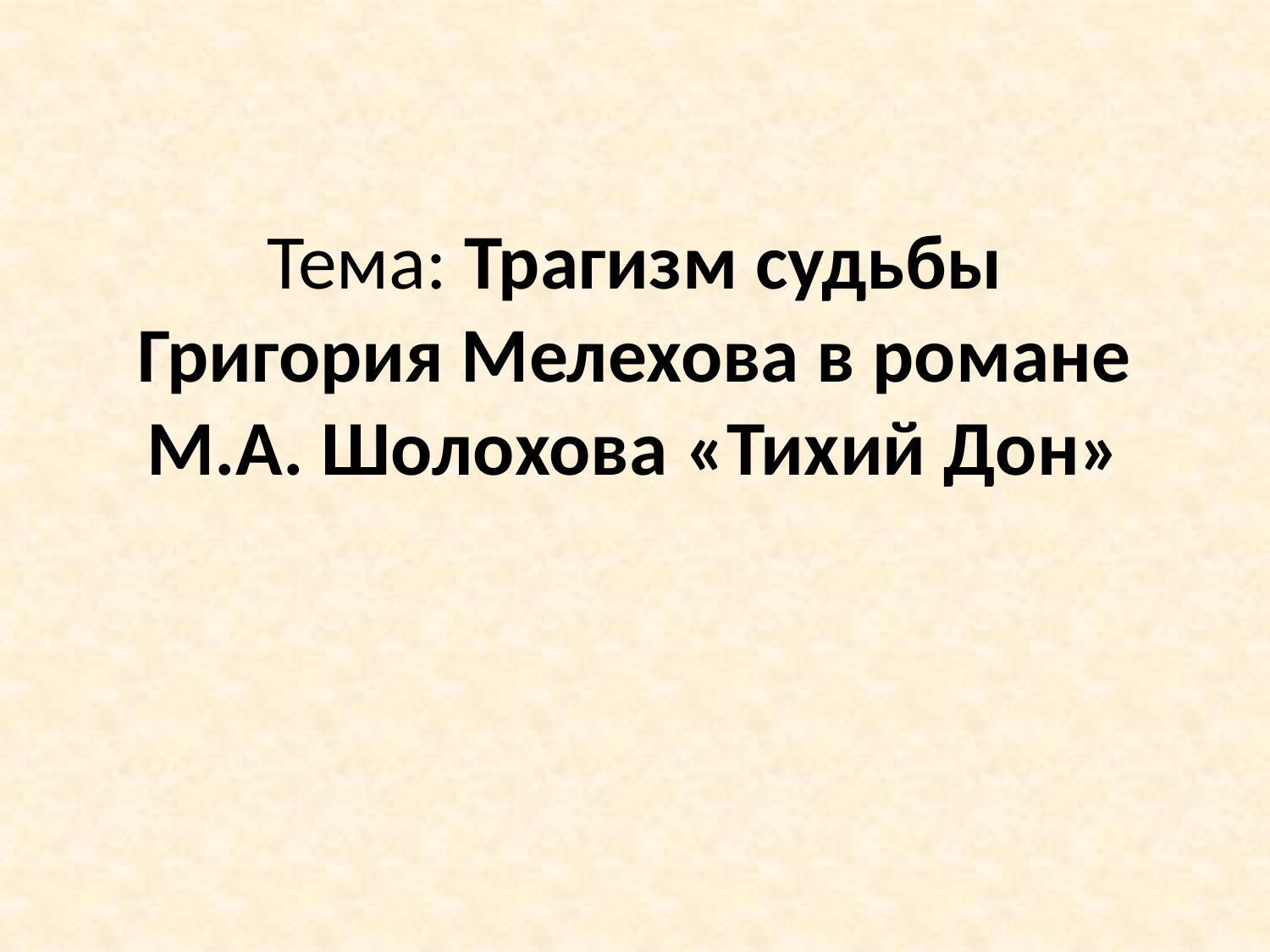

# Тема: Трагизм судьбы Григория Мелехова в романе М.А. Шолохова «Тихий Дон»